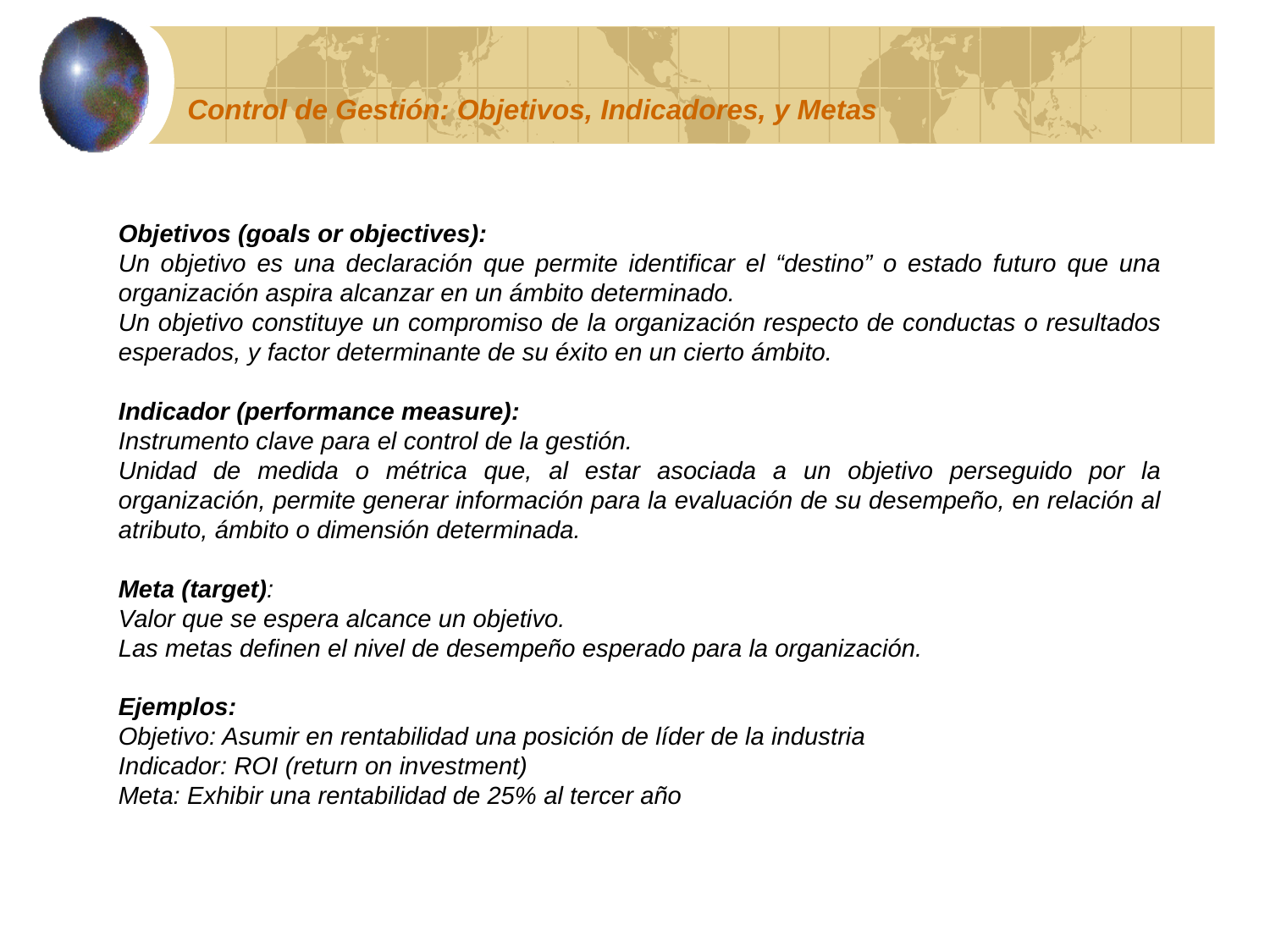

Control de Gestión: Objetivos, Indicadores, y Metas
Objetivos (goals or objectives):
Un objetivo es una declaración que permite identificar el “destino” o estado futuro que una organización aspira alcanzar en un ámbito determinado.
Un objetivo constituye un compromiso de la organización respecto de conductas o resultados esperados, y factor determinante de su éxito en un cierto ámbito.

Indicador (performance measure):
Instrumento clave para el control de la gestión.
Unidad de medida o métrica que, al estar asociada a un objetivo perseguido por la organización, permite generar información para la evaluación de su desempeño, en relación al atributo, ámbito o dimensión determinada.

Meta (target):
Valor que se espera alcance un objetivo.
Las metas definen el nivel de desempeño esperado para la organización.

Ejemplos:
Objetivo: Asumir en rentabilidad una posición de líder de la industria
Indicador: ROI (return on investment)
Meta: Exhibir una rentabilidad de 25% al tercer año